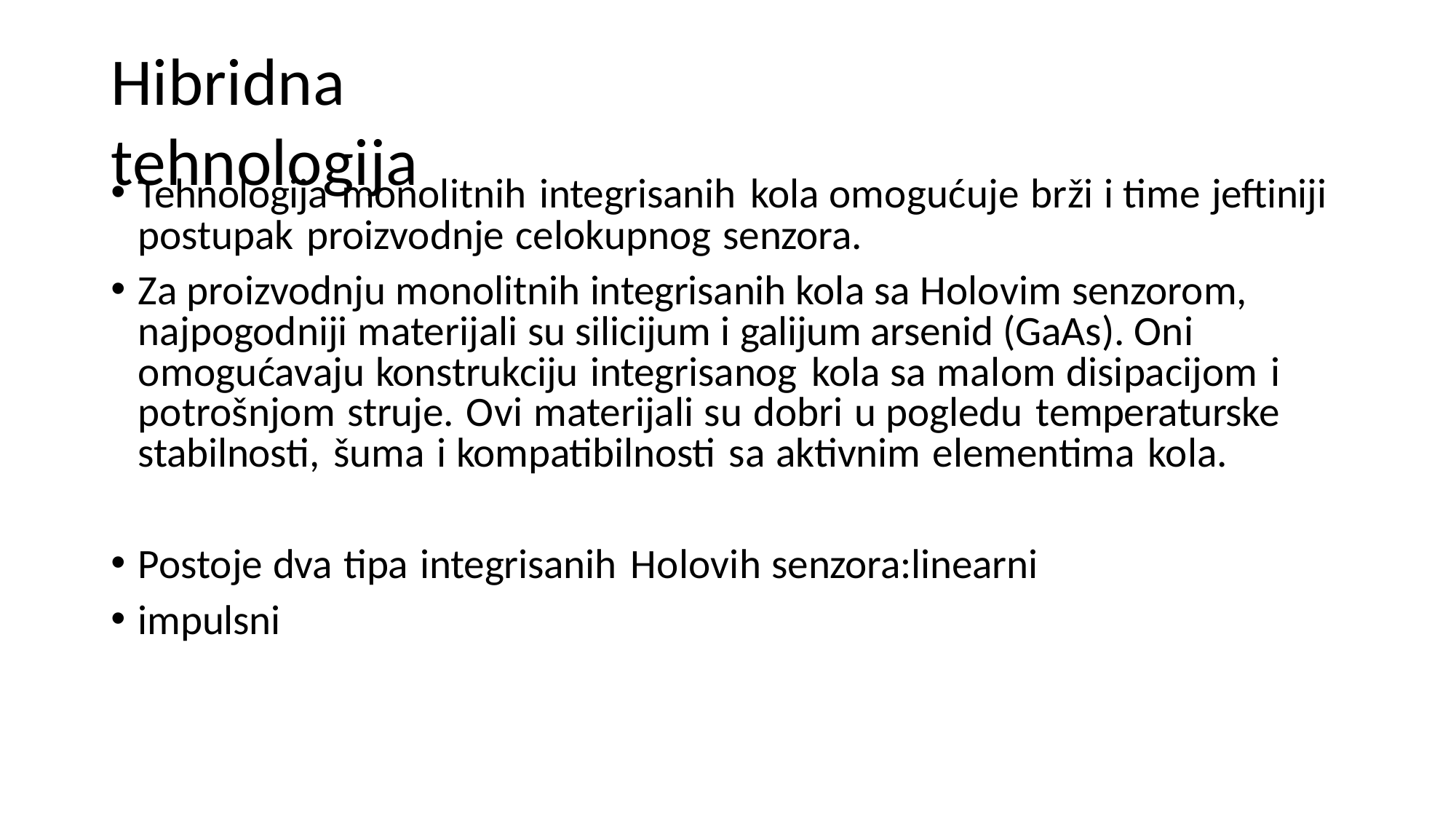

# Hibridna tehnologija
Tehnologija monolitnih integrisanih kola omogućuje brži i time jeftiniji  postupak proizvodnje celokupnog senzora.
Za proizvodnju monolitnih integrisanih kola sa Holovim senzorom,  najpogodniji materijali su silicijum i galijum arsenid (GaAs). Oni  omogućavaju konstrukciju integrisanog kola sa malom disipacijom i  potrošnjom struje. Ovi materijali su dobri u pogledu temperaturske  stabilnosti, šuma i kompatibilnosti sa aktivnim elementima kola.

Postoje dva tipa integrisanih Holovih senzora:linearni
impulsni